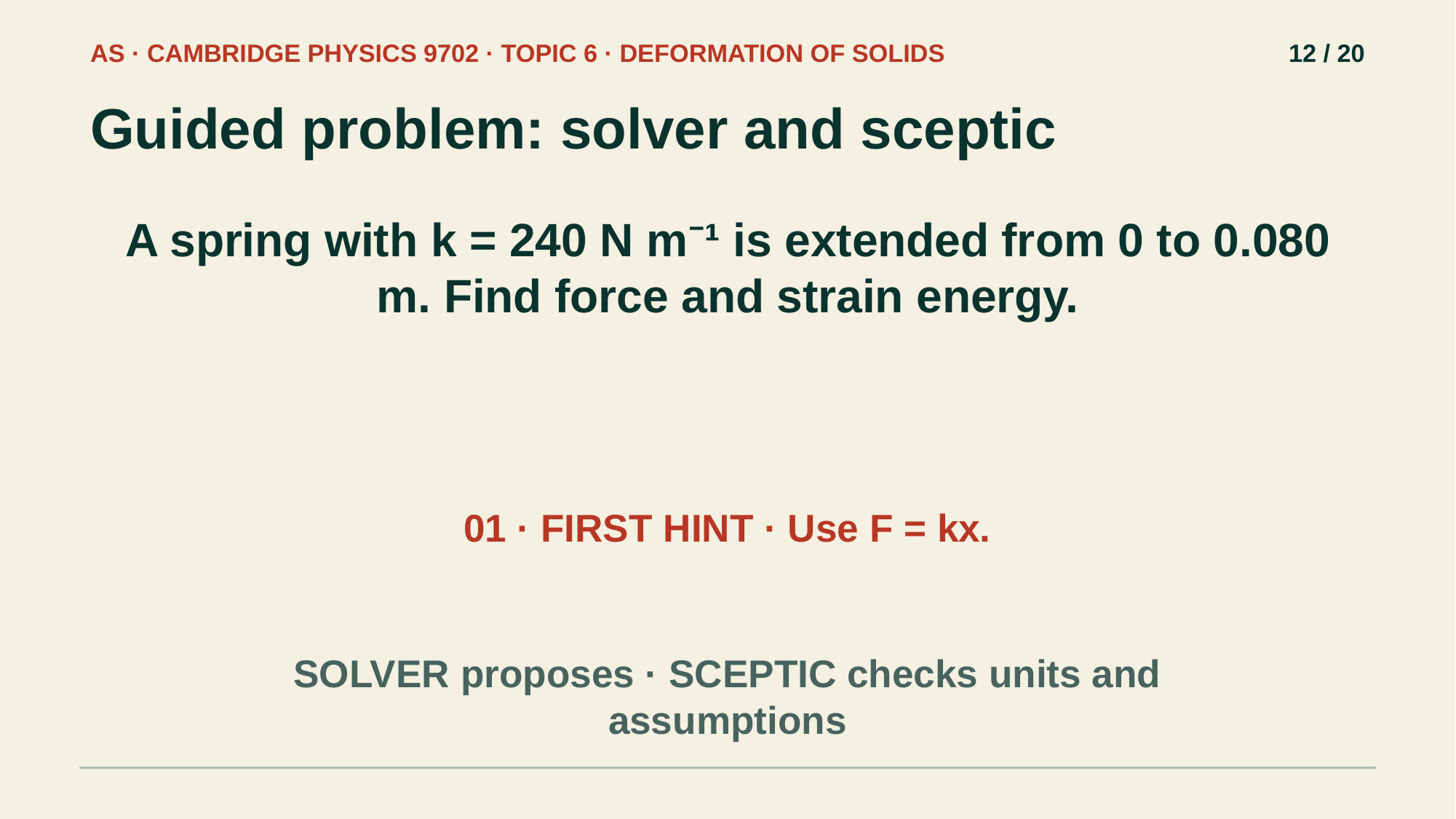

AS · CAMBRIDGE PHYSICS 9702 · TOPIC 6 · DEFORMATION OF SOLIDS
12 / 20
Guided problem: solver and sceptic
A spring with k = 240 N m⁻¹ is extended from 0 to 0.080 m. Find force and strain energy.
01 · FIRST HINT · Use F = kx.
SOLVER proposes · SCEPTIC checks units and assumptions